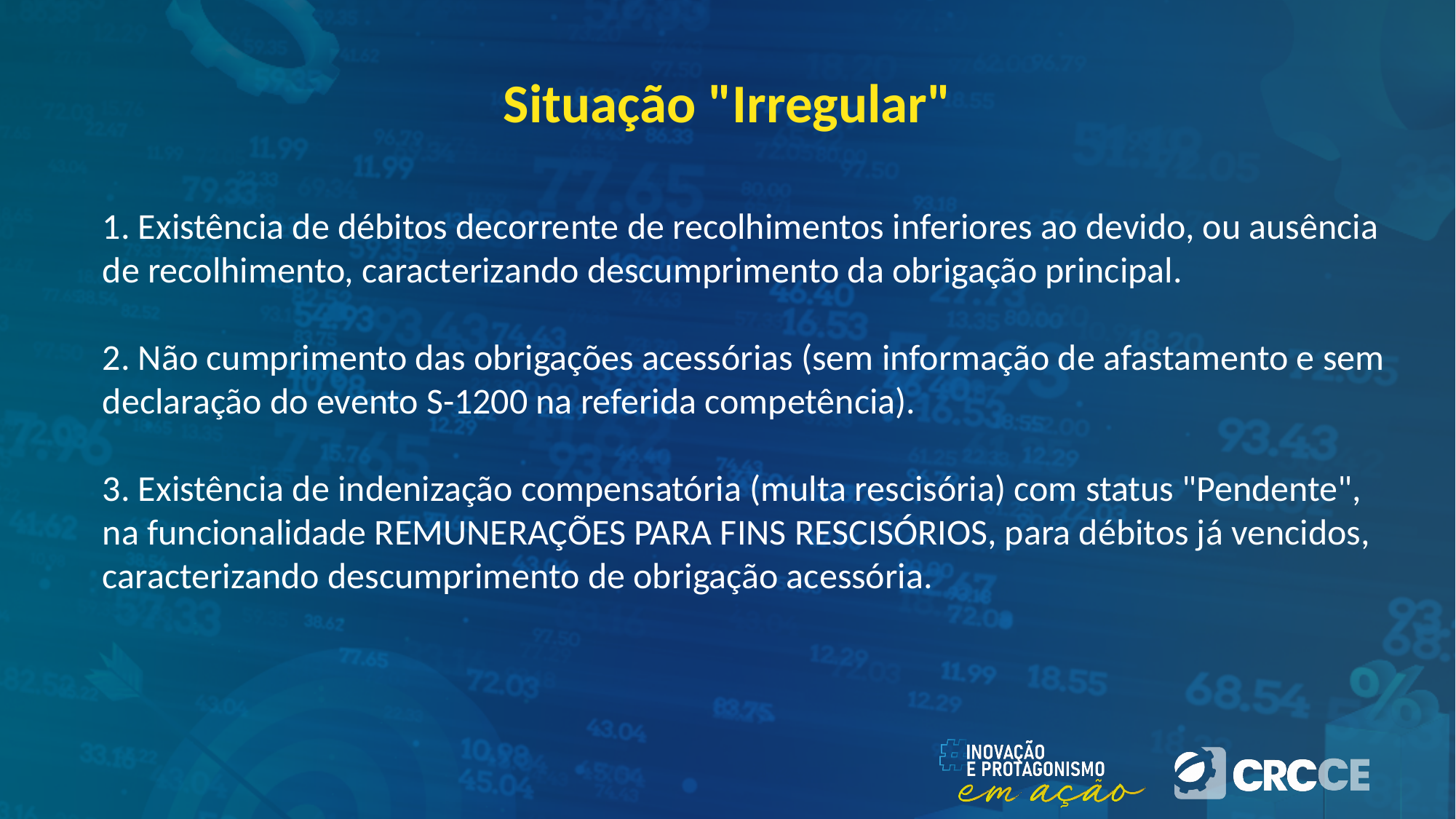

# Situação "Irregular"
1. Existência de débitos decorrente de recolhimentos inferiores ao devido, ou ausência de recolhimento, caracterizando descumprimento da obrigação principal.

2. Não cumprimento das obrigações acessórias (sem informação de afastamento e sem declaração do evento S-1200 na referida competência).

3. Existência de indenização compensatória (multa rescisória) com status "Pendente", na funcionalidade REMUNERAÇÕES PARA FINS RESCISÓRIOS, para débitos já vencidos, caracterizando descumprimento de obrigação acessória.